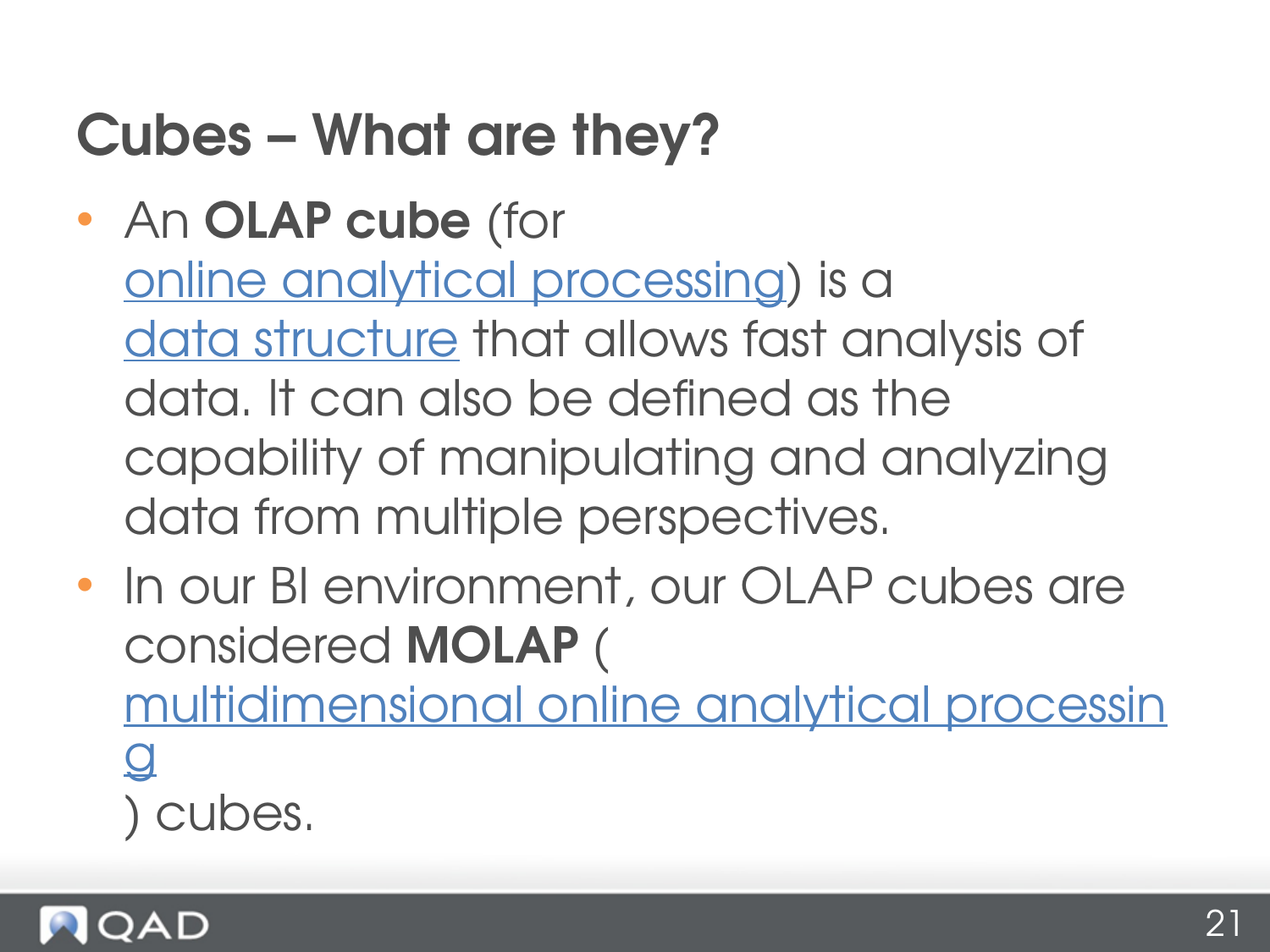

# Cubes – What are they?
An OLAP cube (for online analytical processing) is a data structure that allows fast analysis of data. It can also be defined as the capability of manipulating and analyzing data from multiple perspectives.
In our BI environment, our OLAP cubes are considered MOLAP (multidimensional online analytical processing) cubes.
21